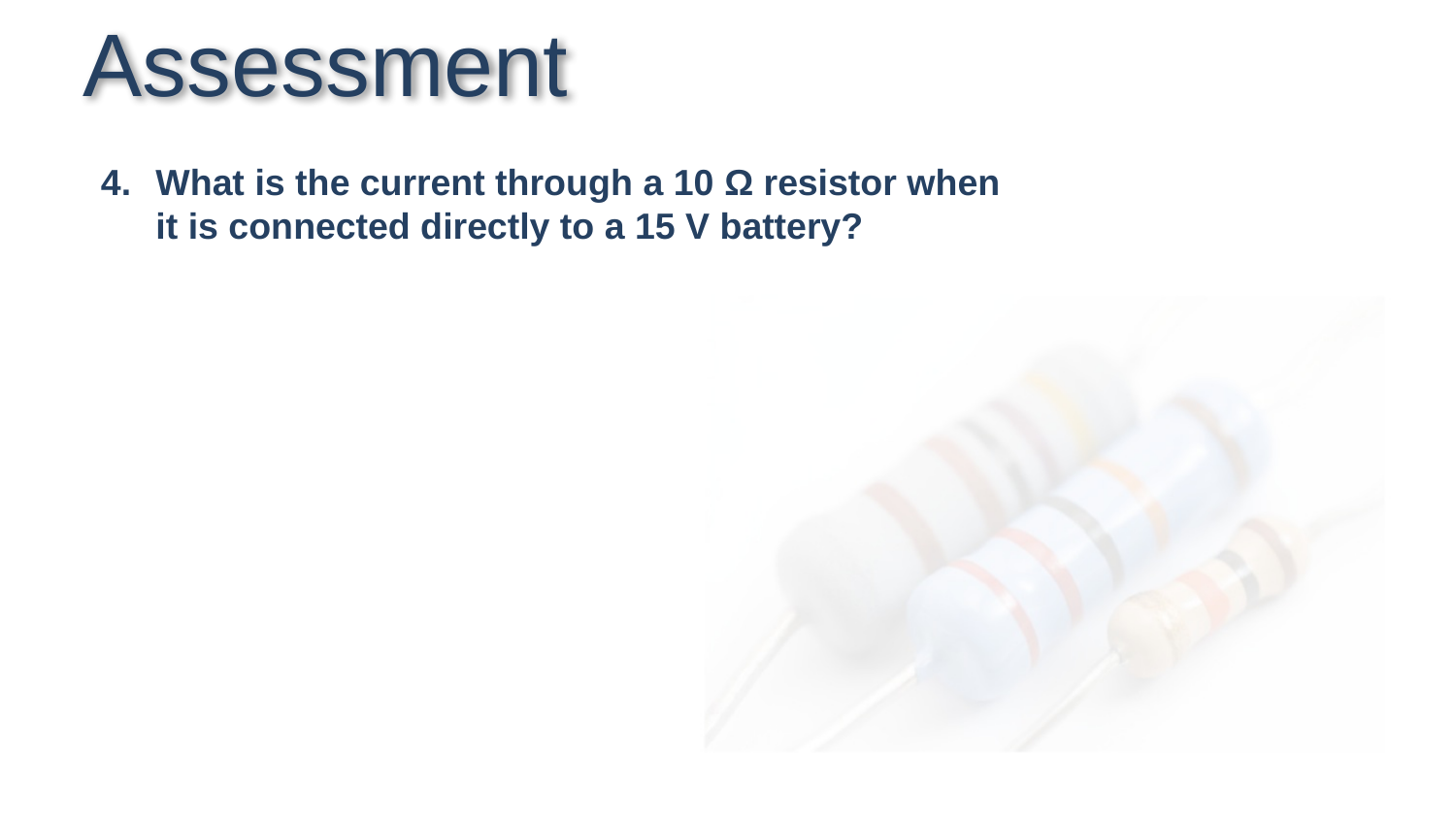

# Assessment
What is the current through a 10 Ω resistor when it is connected directly to a 15 V battery?